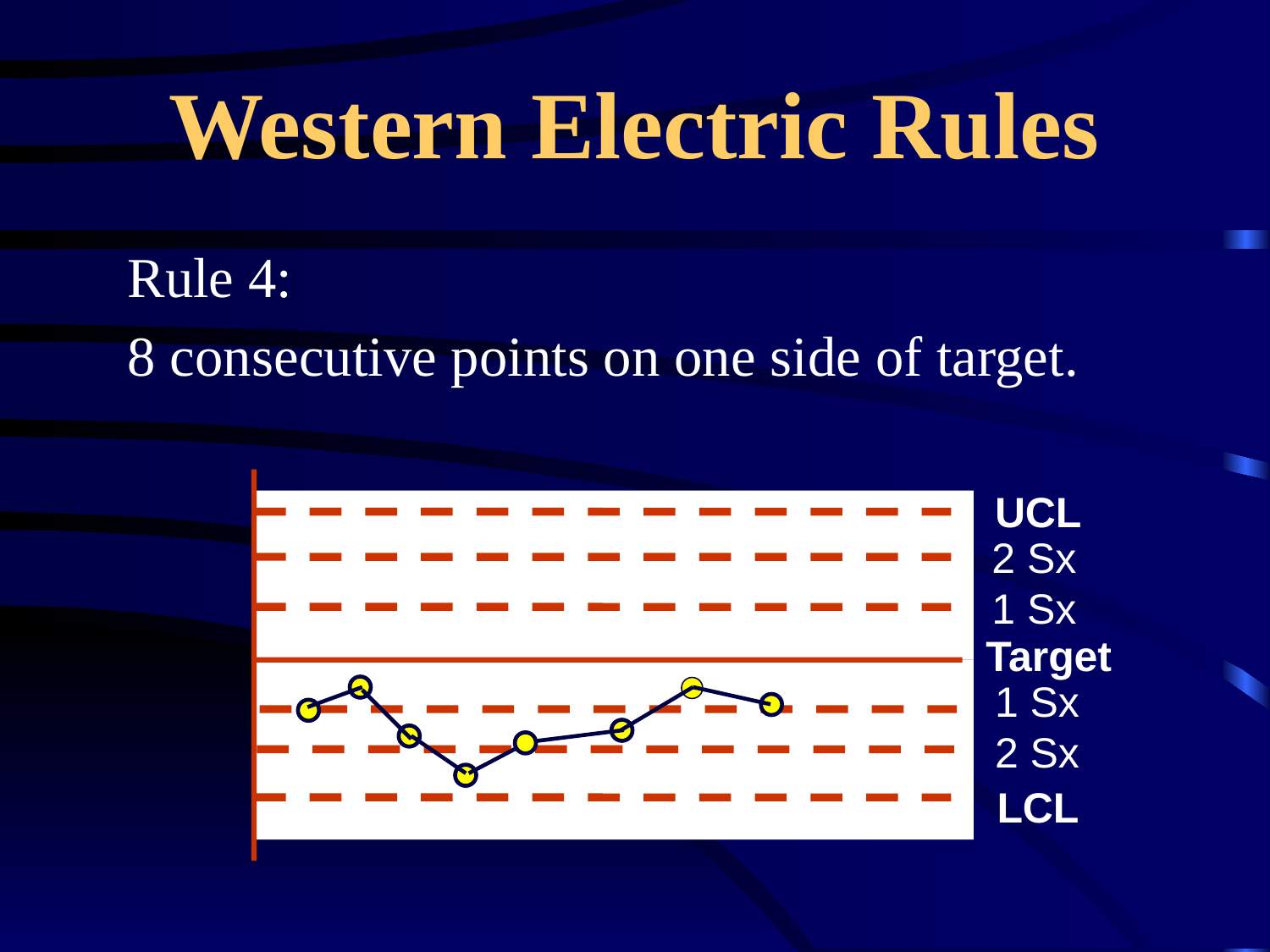

# Western Electric Rules
Rule 4:
8 consecutive points on one side of target.

UCL

2 Sx
1 Sx

Target

1 Sx
2 Sx

LCL